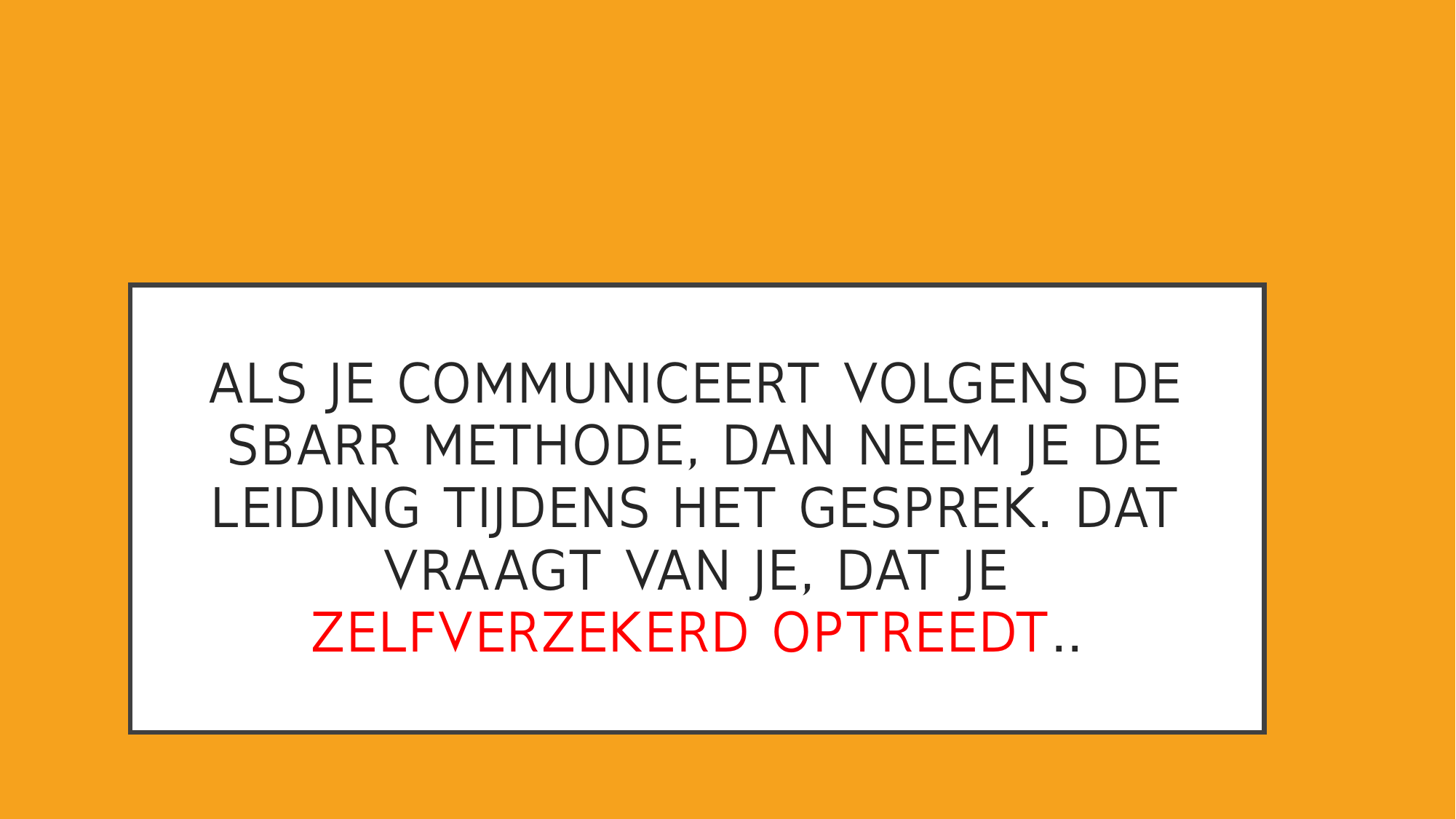

# Als je communiceert volgens de SBARR methode, dan neem je de leiding tijdens het gesprek. Dat vraagt van je, dat je zelfverzekerd optreedt..